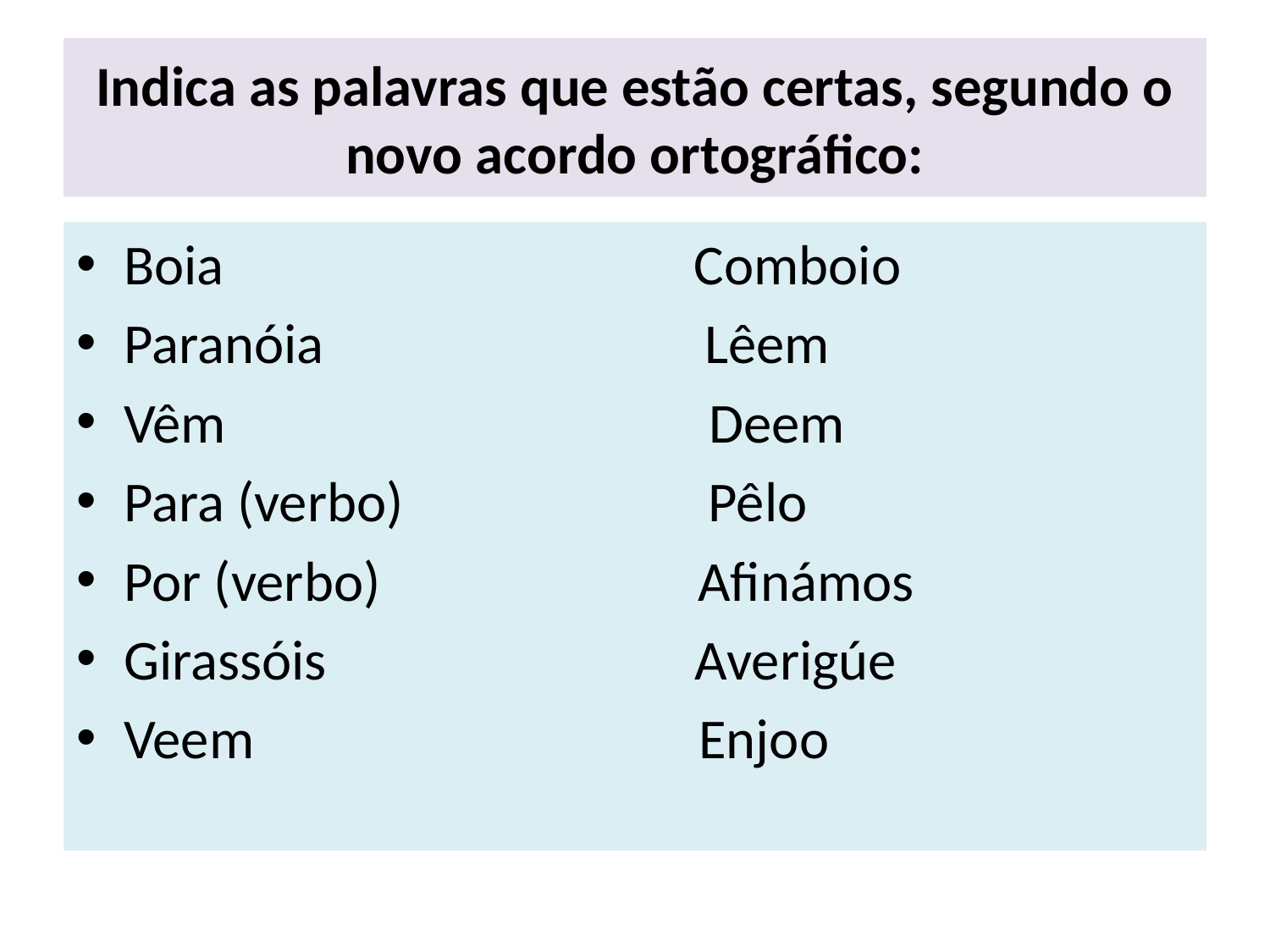

# Indica as palavras que estão certas, segundo o novo acordo ortográfico:
Boia                                     Comboio
Paranóia                              Lêem
Vêm                                      Deem
Para (verbo)                        Pêlo
Por (verbo)                         Afinámos
Girassóis                             Averigúe
Veem                                   Enjoo